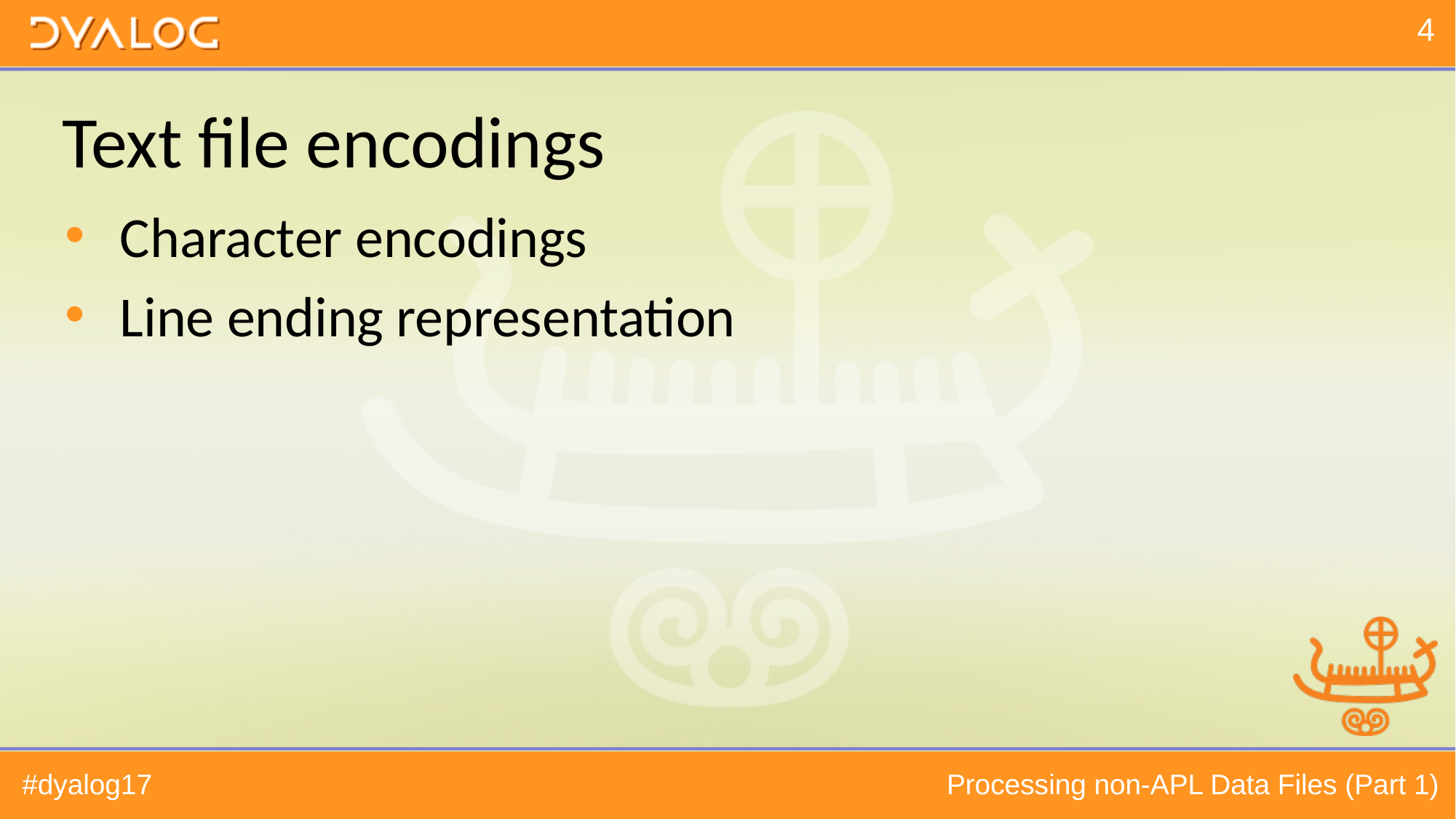

# Text file encodings

Character encodings
Line ending representation